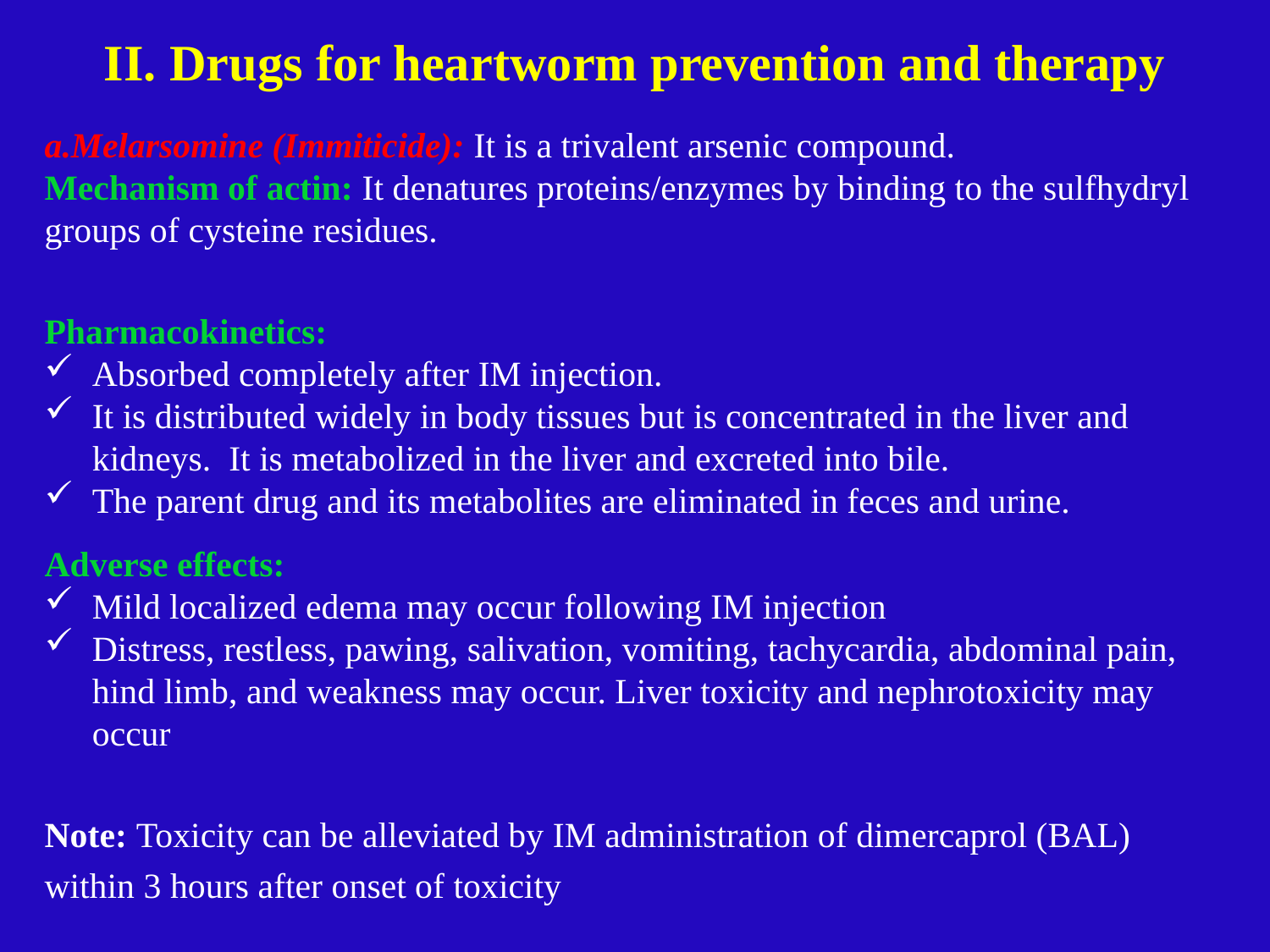

# II. Drugs for heartworm prevention and therapy
a.Melarsomine (Immiticide): It is a trivalent arsenic compound.
Mechanism of actin: It denatures proteins/enzymes by binding to the sulfhydryl groups of cysteine residues.

Pharmacokinetics:
Absorbed completely after IM injection.
It is distributed widely in body tissues but is concentrated in the liver and kidneys.  It is metabolized in the liver and excreted into bile.
The parent drug and its metabolites are eliminated in feces and urine.
Adverse effects:
Mild localized edema may occur following IM injection
Distress, restless, pawing, salivation, vomiting, tachycardia, abdominal pain, hind limb, and weakness may occur. Liver toxicity and nephrotoxicity may occur

Note: Toxicity can be alleviated by IM administration of dimercaprol (BAL) within 3 hours after onset of toxicity